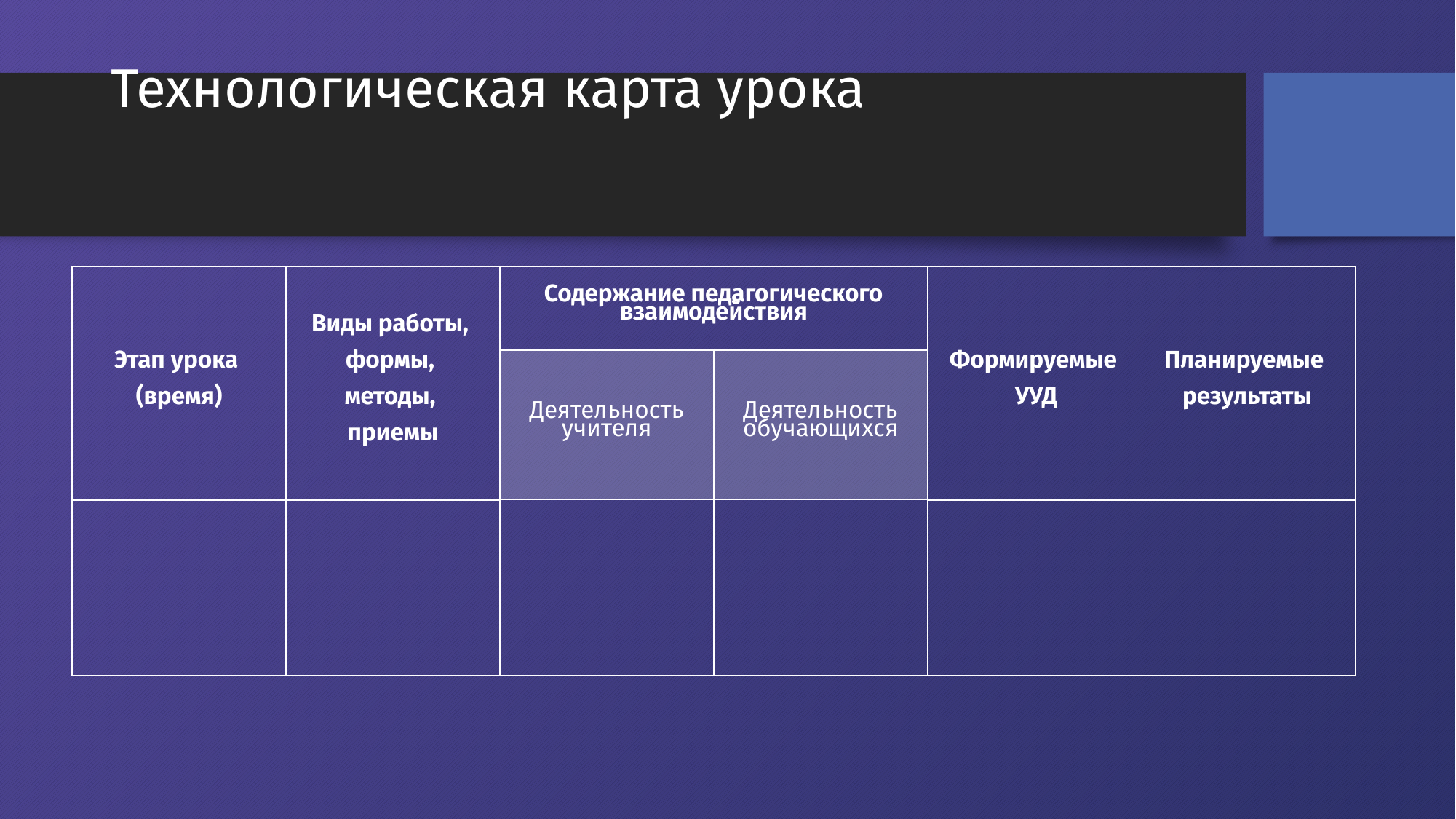

# Технологическая карта урока
| Этап урока (время) | Виды работы, формы, методы, приемы | Содержание педагогического взаимодействия |  | Формируемые УУД | Планируемые результаты |
| --- | --- | --- | --- | --- | --- |
|  |  | Деятельность учителя | Деятельность обучающихся |  |  |
|  |  |  |  |  |  |